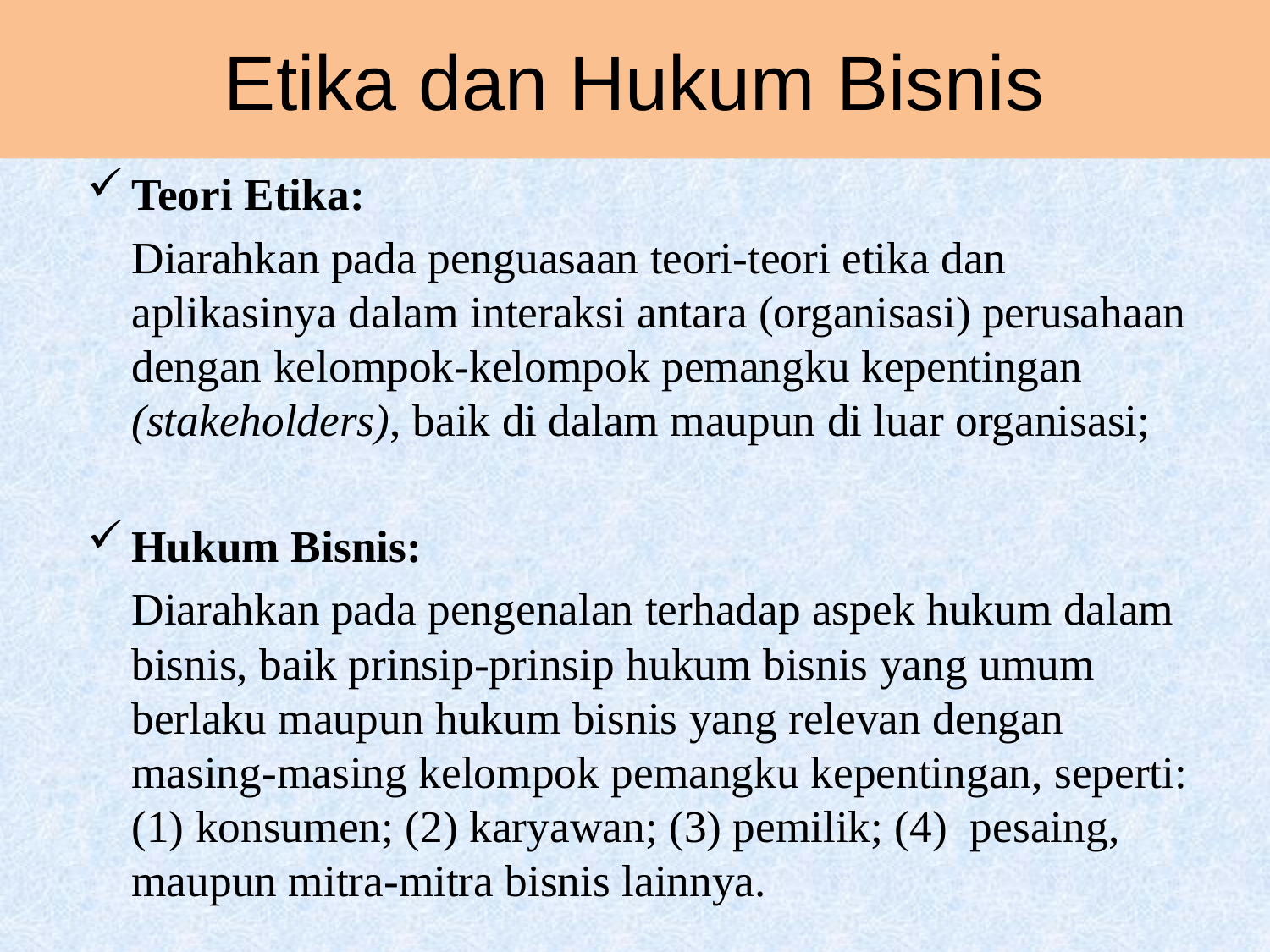

# Etika dan Hukum Bisnis
Teori Etika:
	Diarahkan pada penguasaan teori-teori etika dan aplikasinya dalam interaksi antara (organisasi) perusahaan dengan kelompok-kelompok pemangku kepentingan (stakeholders), baik di dalam maupun di luar organisasi;

Hukum Bisnis:
	Diarahkan pada pengenalan terhadap aspek hukum dalam bisnis, baik prinsip-prinsip hukum bisnis yang umum berlaku maupun hukum bisnis yang relevan dengan masing-masing kelompok pemangku kepentingan, seperti: (1) konsumen; (2) karyawan; (3) pemilik; (4)  pesaing, maupun mitra-mitra bisnis lainnya.